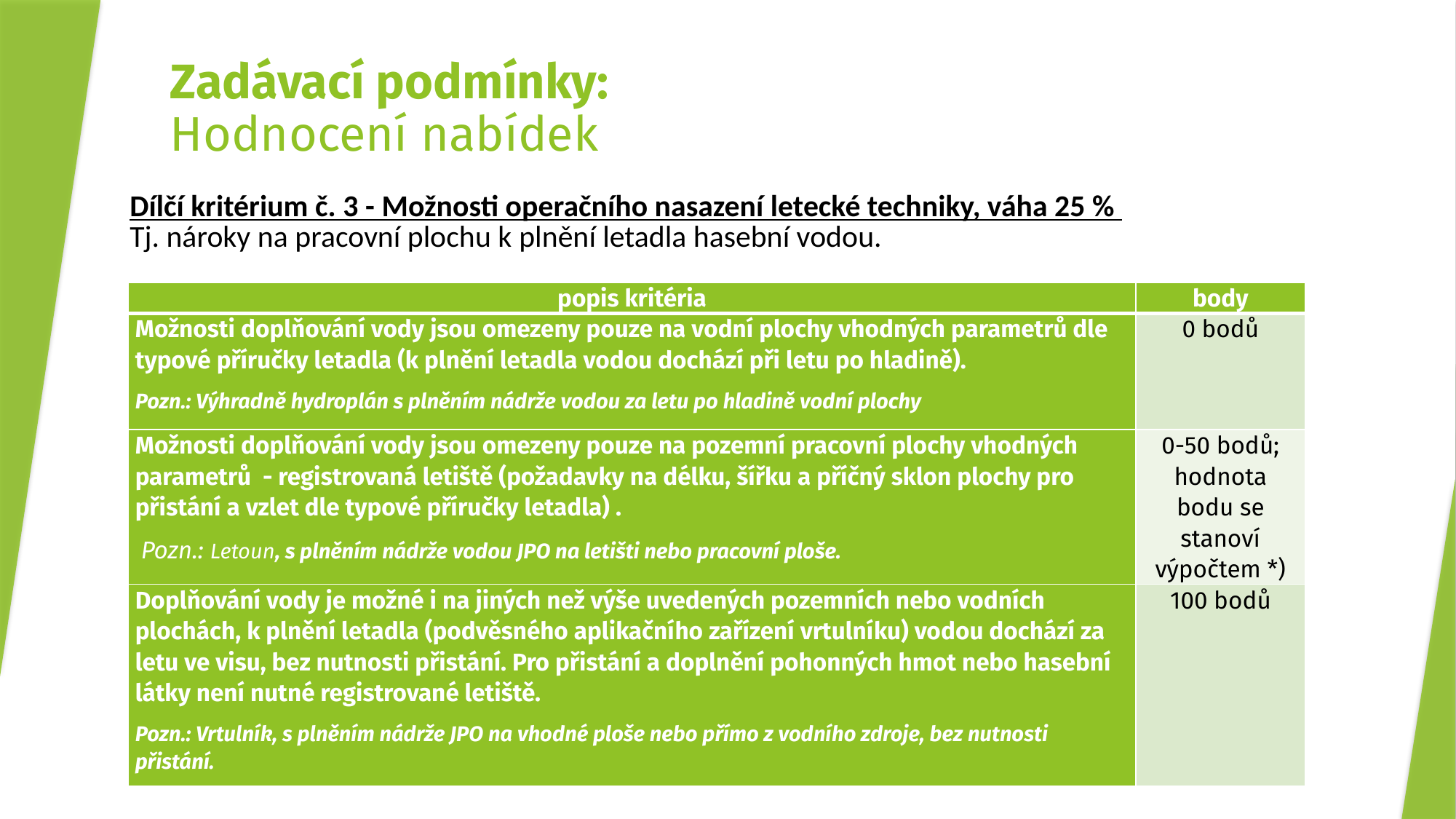

# Zadávací podmínky: Hodnocení nabídek
Dílčí kritérium č. 3 - Možnosti operačního nasazení letecké techniky, váha 25 %
Tj. nároky na pracovní plochu k plnění letadla hasební vodou.

| popis kritéria | body |
| --- | --- |
| Možnosti doplňování vody jsou omezeny pouze na vodní plochy vhodných parametrů dle typové příručky letadla (k plnění letadla vodou dochází při letu po hladině). Pozn.: Výhradně hydroplán s plněním nádrže vodou za letu po hladině vodní plochy | 0 bodů |
| Možnosti doplňování vody jsou omezeny pouze na pozemní pracovní plochy vhodných parametrů - registrovaná letiště (požadavky na délku, šířku a příčný sklon plochy pro přistání a vzlet dle typové příručky letadla) . Pozn.: Letoun, s plněním nádrže vodou JPO na letišti nebo pracovní ploše. | 0-50 bodů; hodnota bodu se stanoví výpočtem \*) |
| Doplňování vody je možné i na jiných než výše uvedených pozemních nebo vodních plochách, k plnění letadla (podvěsného aplikačního zařízení vrtulníku) vodou dochází za letu ve visu, bez nutnosti přistání. Pro přistání a doplnění pohonných hmot nebo hasební látky není nutné registrované letiště. Pozn.: Vrtulník, s plněním nádrže JPO na vhodné ploše nebo přímo z vodního zdroje, bez nutnosti přistání. | 100 bodů |